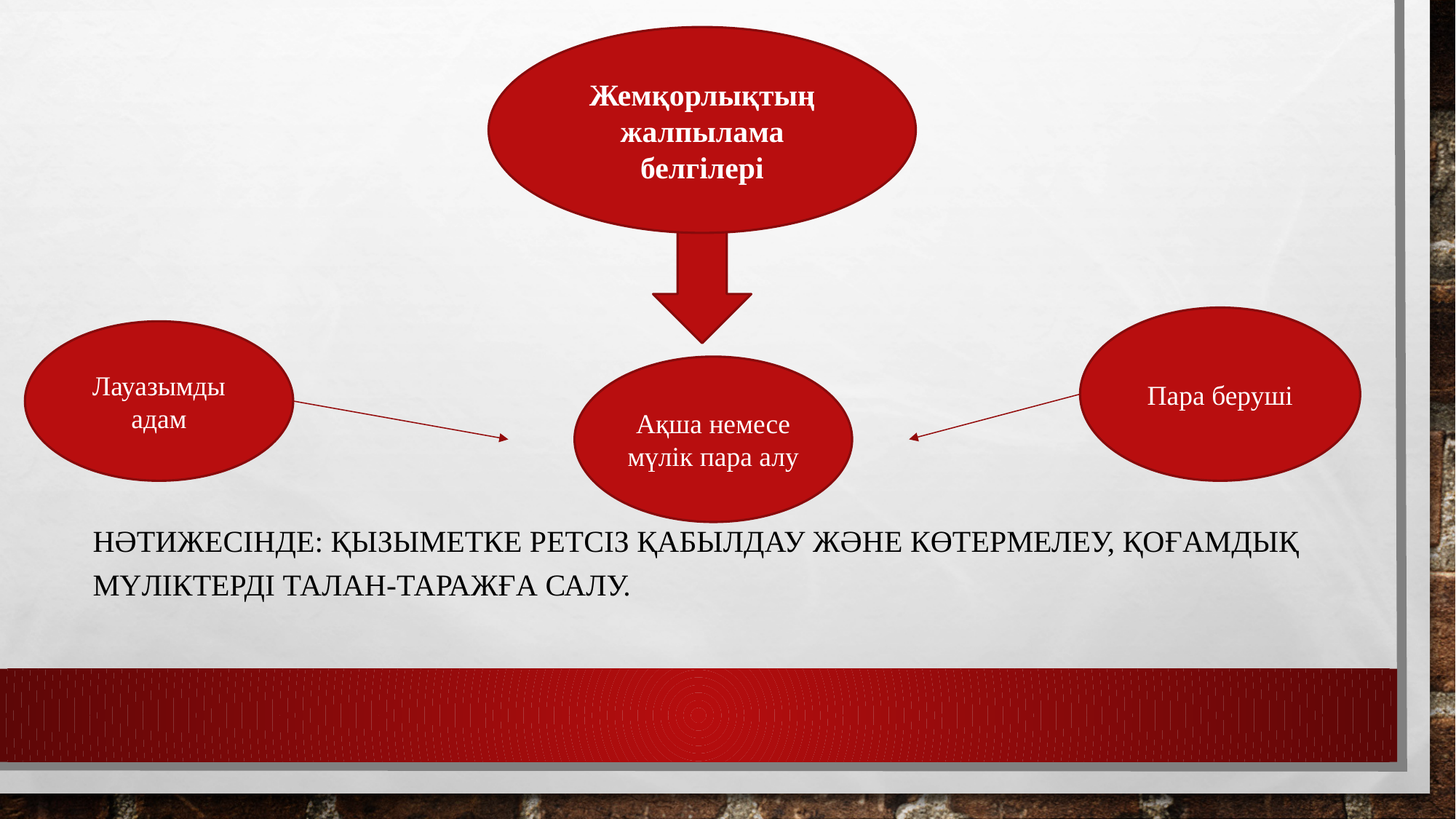

Жемқорлықтың жалпылама белгілері

Нәтижесінде: Қызыметке ретсіз қабылдау және көтермелеу, қоғамдық мүліктерді талан-таражға салу.
Пара беруші
Лауазымды адам
Ақша немесе мүлік пара алу